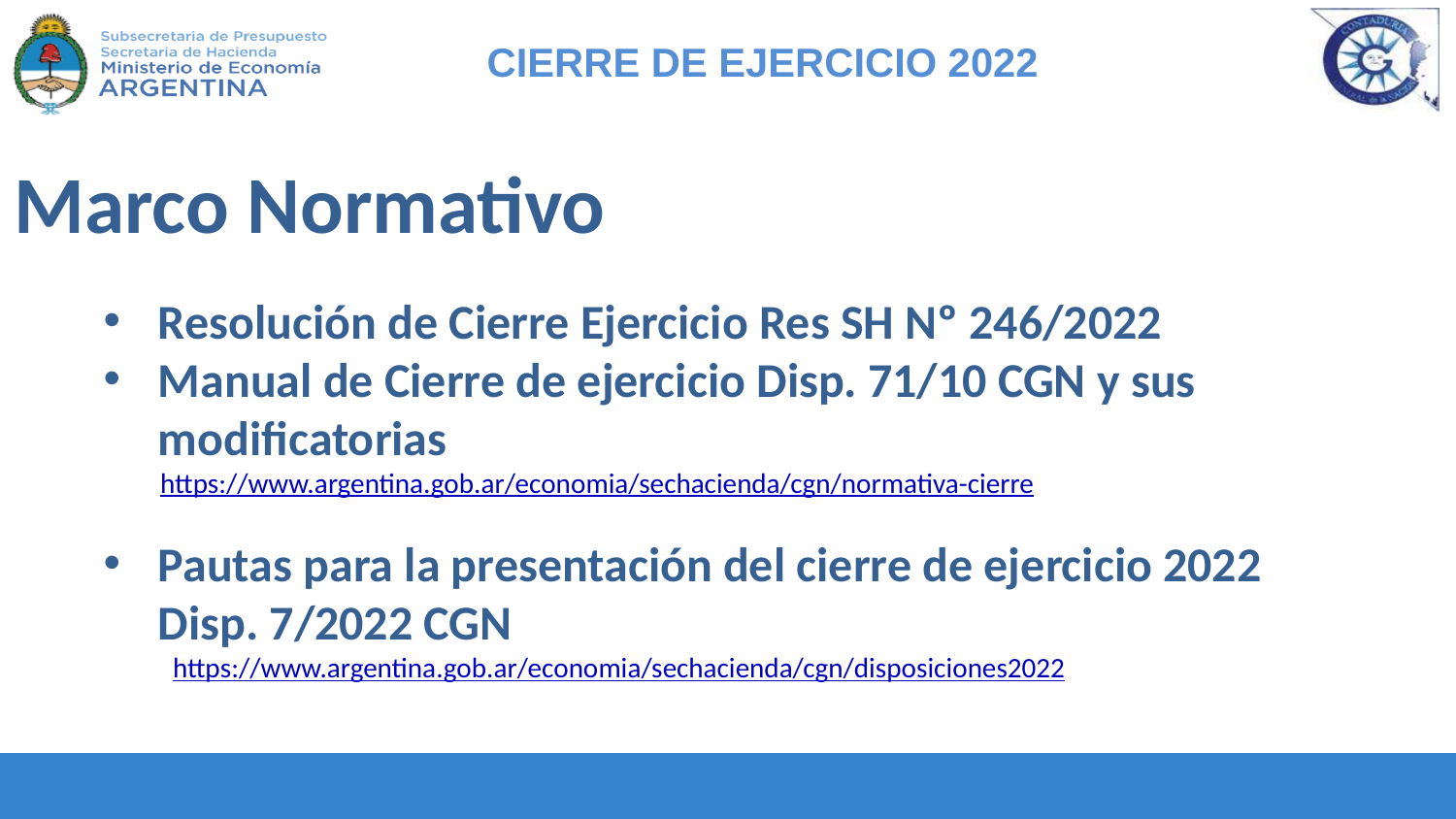

Marco Normativo
Resolución de Cierre Ejercicio Res SH Nº 246/2022
Manual de Cierre de ejercicio Disp. 71/10 CGN y sus modificatorias
         https://www.argentina.gob.ar/economia/sechacienda/cgn/normativa-cierre

Pautas para la presentación del cierre de ejercicio 2022 Disp. 7/2022 CGN
           https://www.argentina.gob.ar/economia/sechacienda/cgn/disposiciones2022